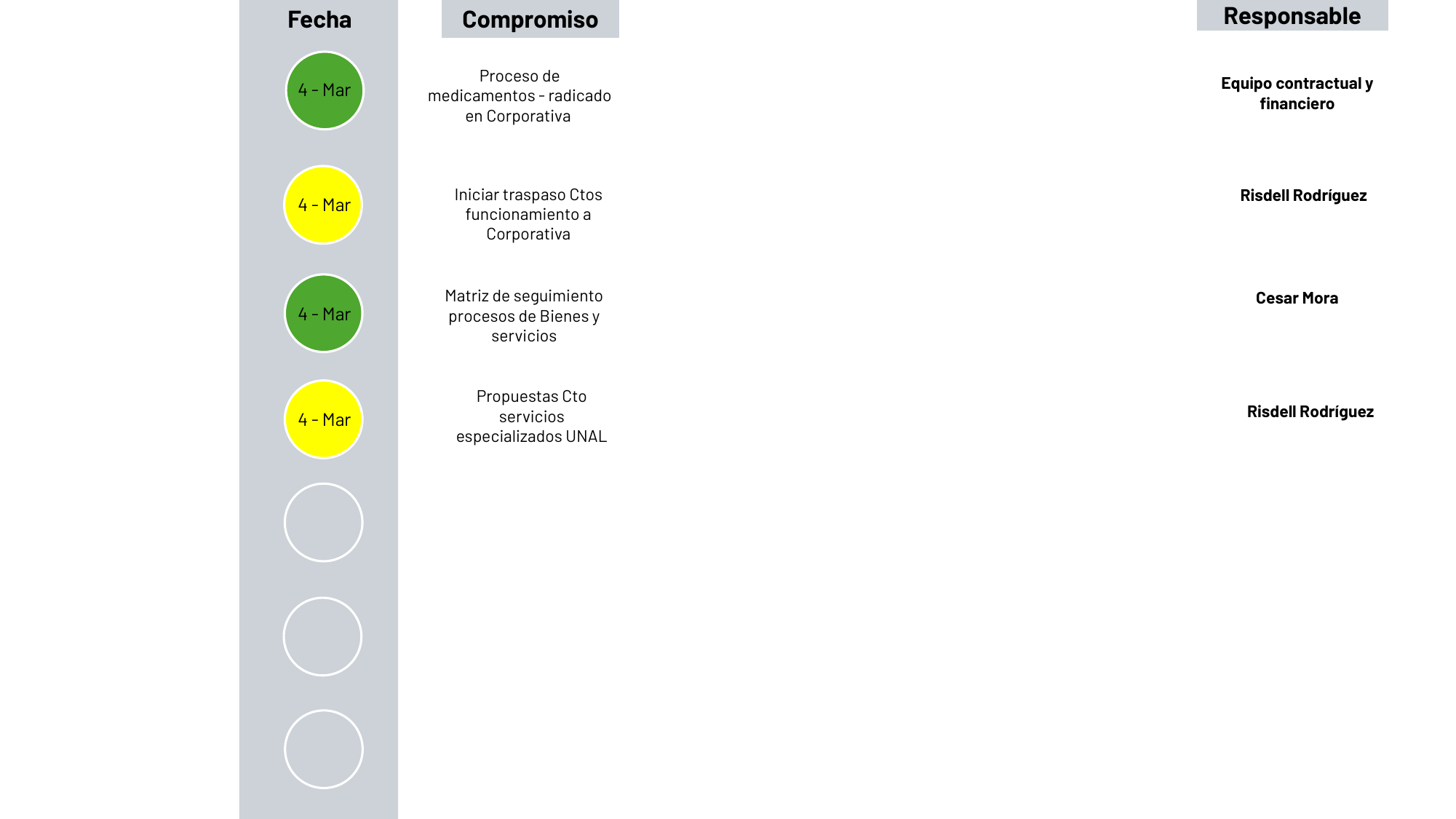

Responsable
Fecha
Compromiso

Proceso de medicamentos - radicado en Corporativa
Equipo contractual y financiero
4 - Mar

Iniciar traspaso Ctos funcionamiento a Corporativa
Risdell Rodríguez
4 - Mar

Matriz de seguimiento procesos de Bienes y servicios
Cesar Mora
4 - Mar

Propuestas Cto servicios especializados UNAL
Risdell Rodríguez
4 - Mar